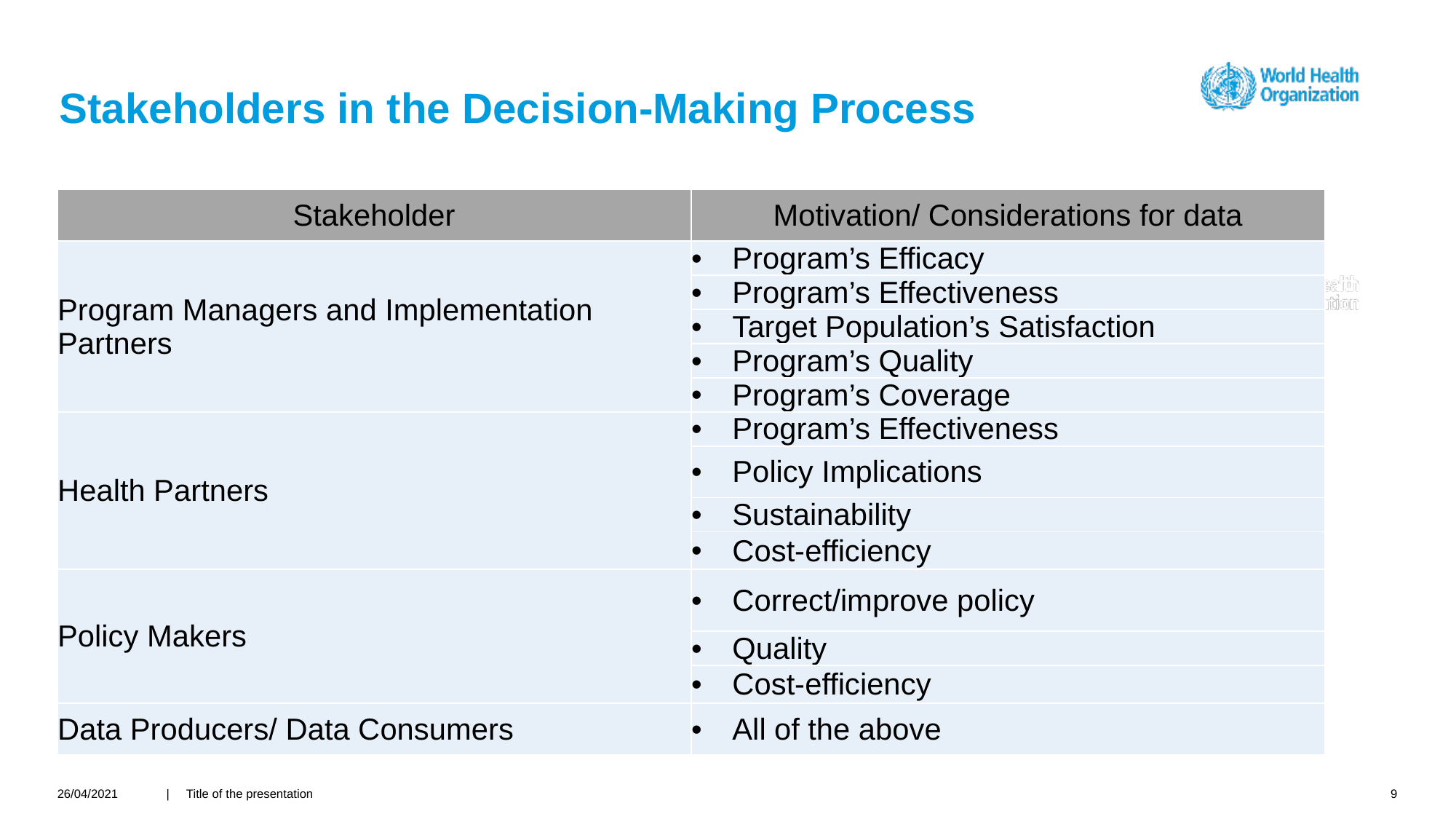

# Stakeholders in the Decision-Making Process

| Stakeholder | Motivation/ Considerations for data |
| --- | --- |
| Program Managers and Implementation Partners | Program’s Efficacy |
|  | Program’s Effectiveness |
|  | Target Population’s Satisfaction |
|  | Program’s Quality |
|  | Program’s Coverage |
| Health Partners | Program’s Effectiveness |
|  | Policy Implications |
|  | Sustainability |
|  | Cost-efficiency |
| Policy Makers | Correct/improve policy |
|  | Quality |
|  | Cost-efficiency |
| Data Producers/ Data Consumers | All of the above |

26/04/2021
|     Title of the presentation
9